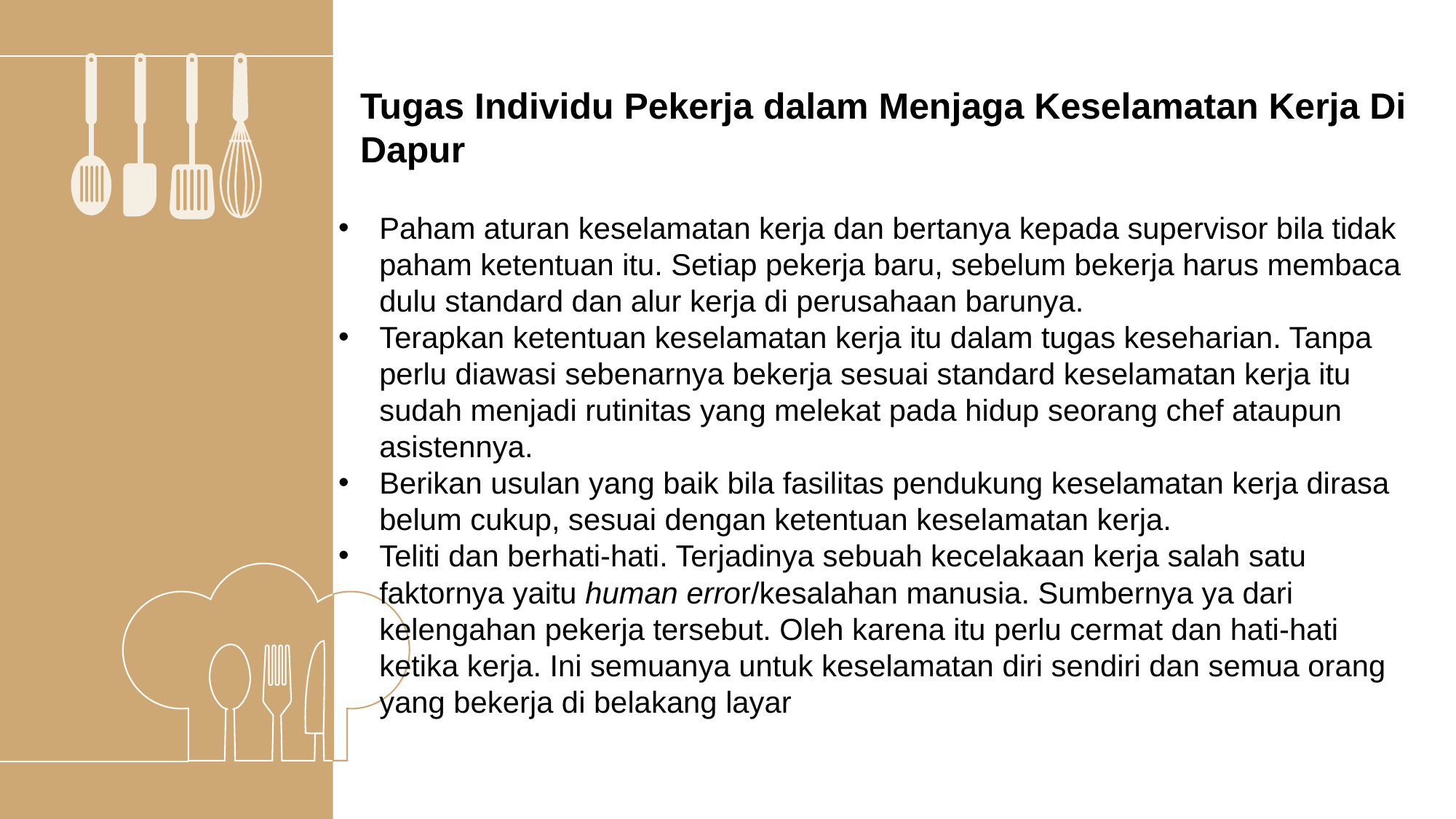

Tugas Individu Pekerja dalam Menjaga Keselamatan Kerja Di Dapur
Paham aturan keselamatan kerja dan bertanya kepada supervisor bila tidak paham ketentuan itu. Setiap pekerja baru, sebelum bekerja harus membaca dulu standard dan alur kerja di perusahaan barunya.
Terapkan ketentuan keselamatan kerja itu dalam tugas keseharian. Tanpa perlu diawasi sebenarnya bekerja sesuai standard keselamatan kerja itu sudah menjadi rutinitas yang melekat pada hidup seorang chef ataupun asistennya.
Berikan usulan yang baik bila fasilitas pendukung keselamatan kerja dirasa belum cukup, sesuai dengan ketentuan keselamatan kerja.
Teliti dan berhati-hati. Terjadinya sebuah kecelakaan kerja salah satu faktornya yaitu human error/kesalahan manusia. Sumbernya ya dari kelengahan pekerja tersebut. Oleh karena itu perlu cermat dan hati-hati ketika kerja. Ini semuanya untuk keselamatan diri sendiri dan semua orang yang bekerja di belakang layar